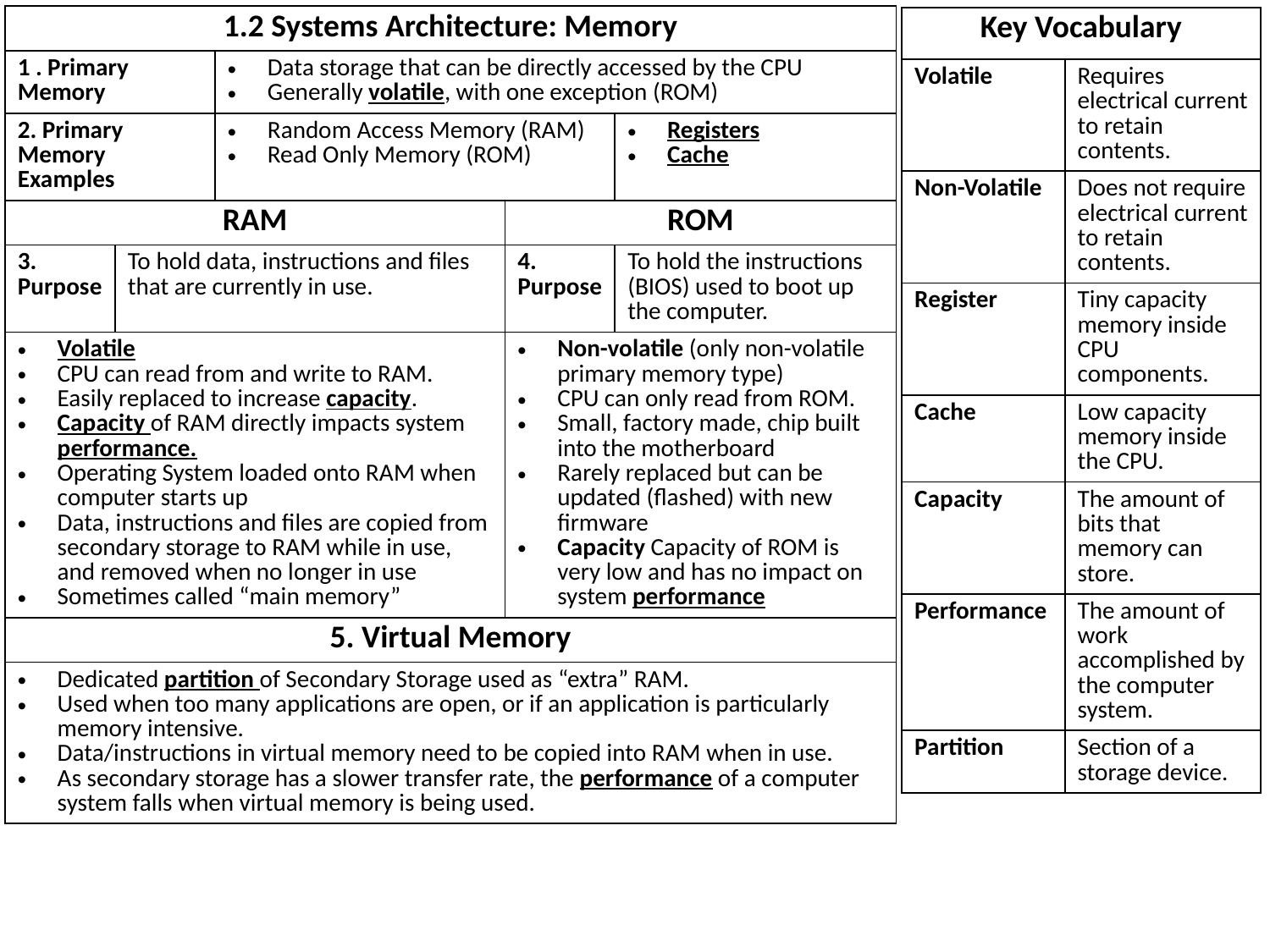

| 1.2 Systems Architecture: Memory |  |  |  |  |
| --- | --- | --- | --- | --- |
| 1 . Primary Memory |  | Data storage that can be directly accessed by the CPU Generally volatile, with one exception (ROM) |  |  |
| 2. Primary Memory Examples |  | Random Access Memory (RAM) Read Only Memory (ROM) |  | Registers Cache |
| RAM |  |  | ROM |  |
| 3. Purpose | To hold data, instructions and files that are currently in use. |  | 4. Purpose | To hold the instructions (BIOS) used to boot up the computer. |
| Volatile CPU can read from and write to RAM. Easily replaced to increase capacity. Capacity of RAM directly impacts system performance. Operating System loaded onto RAM when computer starts up Data, instructions and files are copied from secondary storage to RAM while in use, and removed when no longer in use Sometimes called “main memory” |  |  | Non-volatile (only non-volatile primary memory type) CPU can only read from ROM. Small, factory made, chip built into the motherboard Rarely replaced but can be updated (flashed) with new firmware Capacity Capacity of ROM is very low and has no impact on system performance |  |
| 5. Virtual Memory |  |  |  |  |
| Dedicated partition of Secondary Storage used as “extra” RAM. Used when too many applications are open, or if an application is particularly memory intensive. Data/instructions in virtual memory need to be copied into RAM when in use. As secondary storage has a slower transfer rate, the performance of a computer system falls when virtual memory is being used. |  |  |  |  |
| Key Vocabulary |  |
| --- | --- |
| Volatile | Requires electrical current to retain contents. |
| Non-Volatile | Does not require electrical current to retain contents. |
| Register | Tiny capacity memory inside CPU components. |
| Cache | Low capacity memory inside the CPU. |
| Capacity | The amount of bits that memory can store. |
| Performance | The amount of work accomplished by the computer system. |
| Partition | Section of a storage device. |